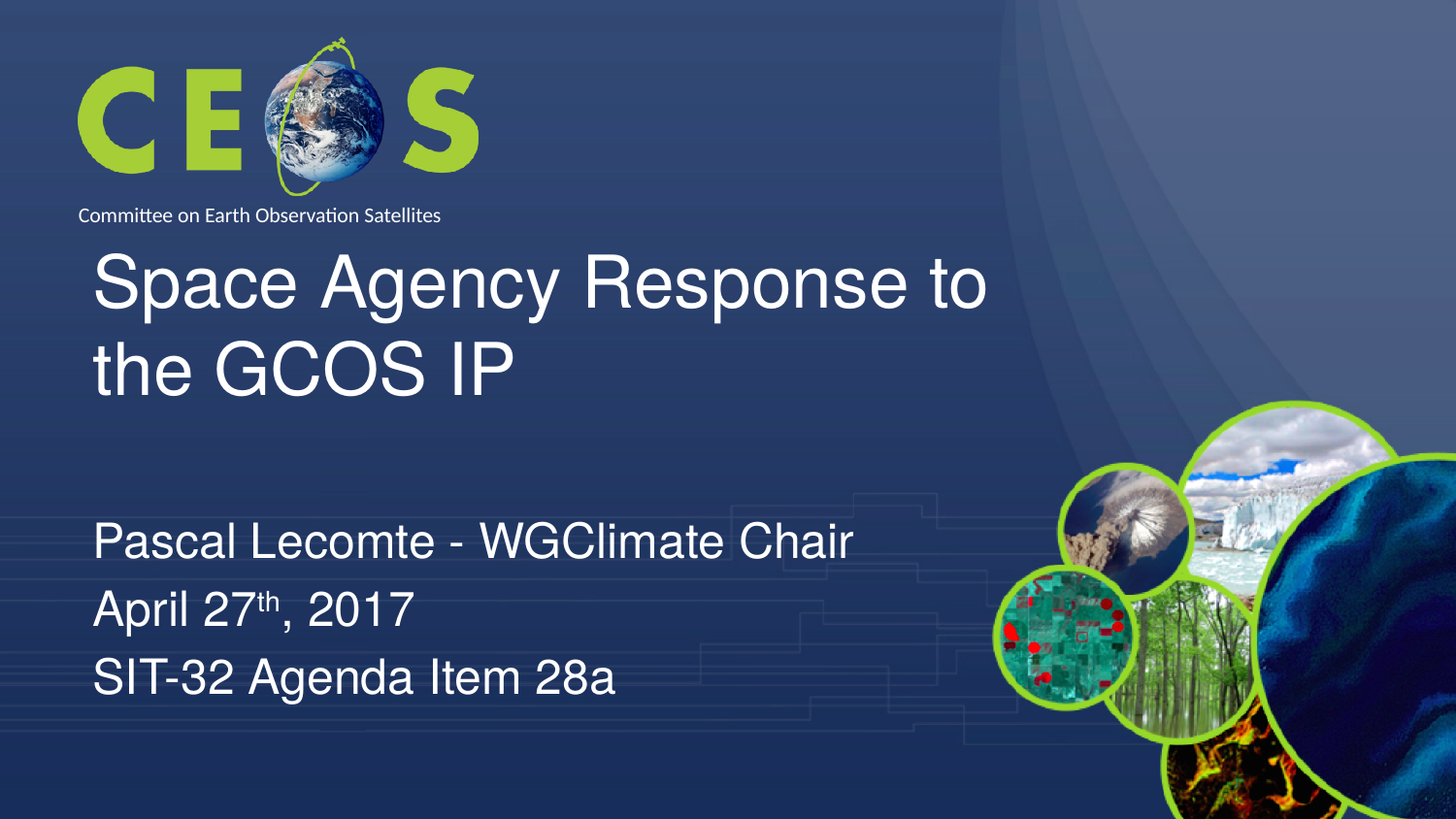

# Space Agency Response to the GCOS IP

Pascal Lecomte - WGClimate Chair
April 27th, 2017
SIT-32 Agenda Item 28a